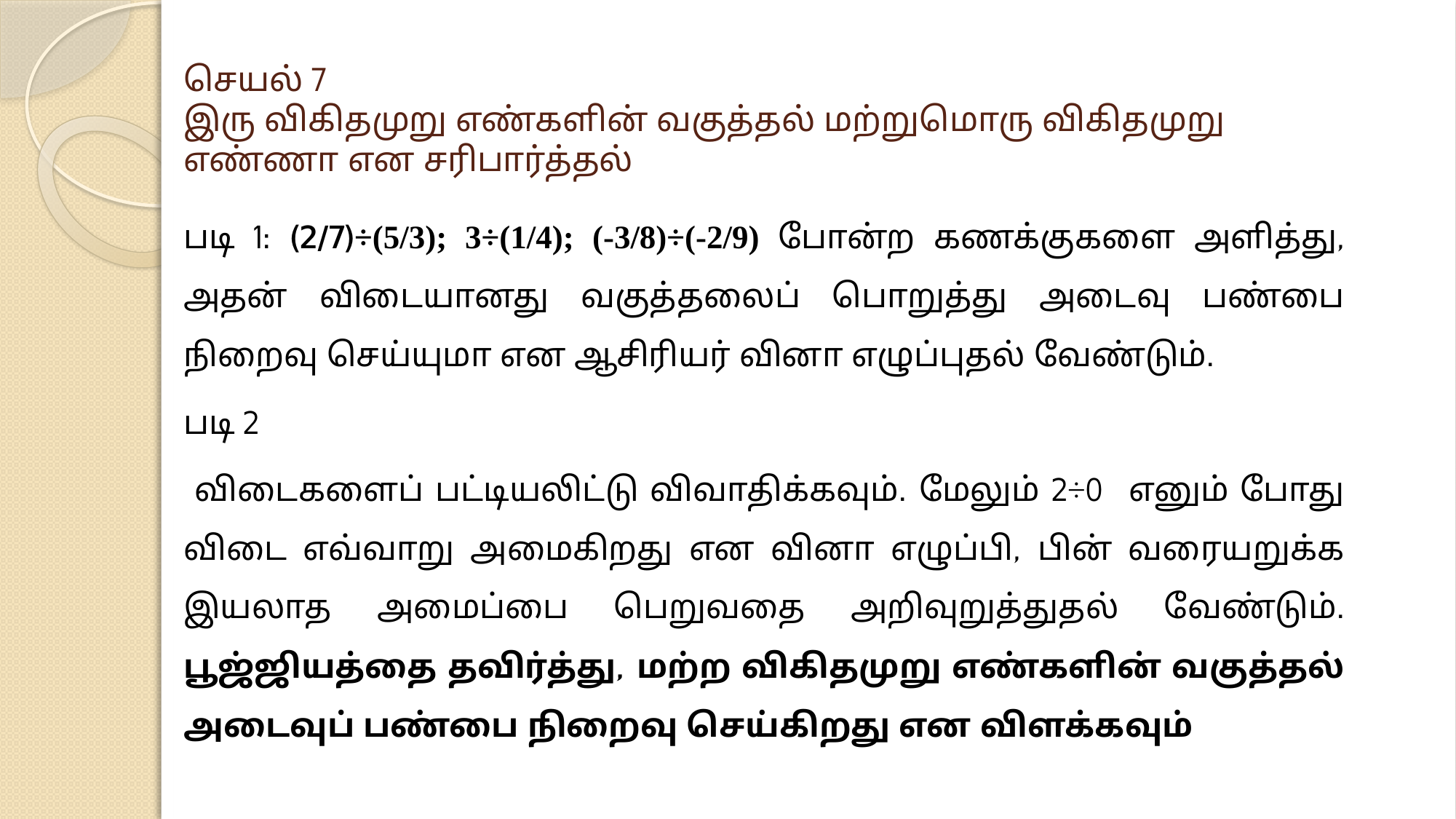

# செயல் 7 இரு விகிதமுறு எண்களின் வகுத்தல் மற்றுமொரு விகிதமுறு எண்ணா என சரிபார்த்தல்
படி 1: (2/7)÷(5/3); 3÷(1/4); (-3/8)÷(-2/9) போன்ற கணக்குகளை அளித்து, அதன் விடையானது வகுத்தலைப் பொறுத்து அடைவு பண்பை நிறைவு செய்யுமா என ஆசிரியர் வினா எழுப்புதல் வேண்டும்.
படி 2
 விடைகளைப் பட்டியலிட்டு விவாதிக்கவும். மேலும் 2÷0  எனும் போது விடை எவ்வாறு அமைகிறது என வினா எழுப்பி, பின் வரையறுக்க இயலாத அமைப்பை பெறுவதை அறிவுறுத்துதல் வேண்டும். பூஜ்ஜியத்தை தவிர்த்து, மற்ற விகிதமுறு எண்களின் வகுத்தல் அடைவுப் பண்பை நிறைவு செய்கிறது என விளக்கவும்